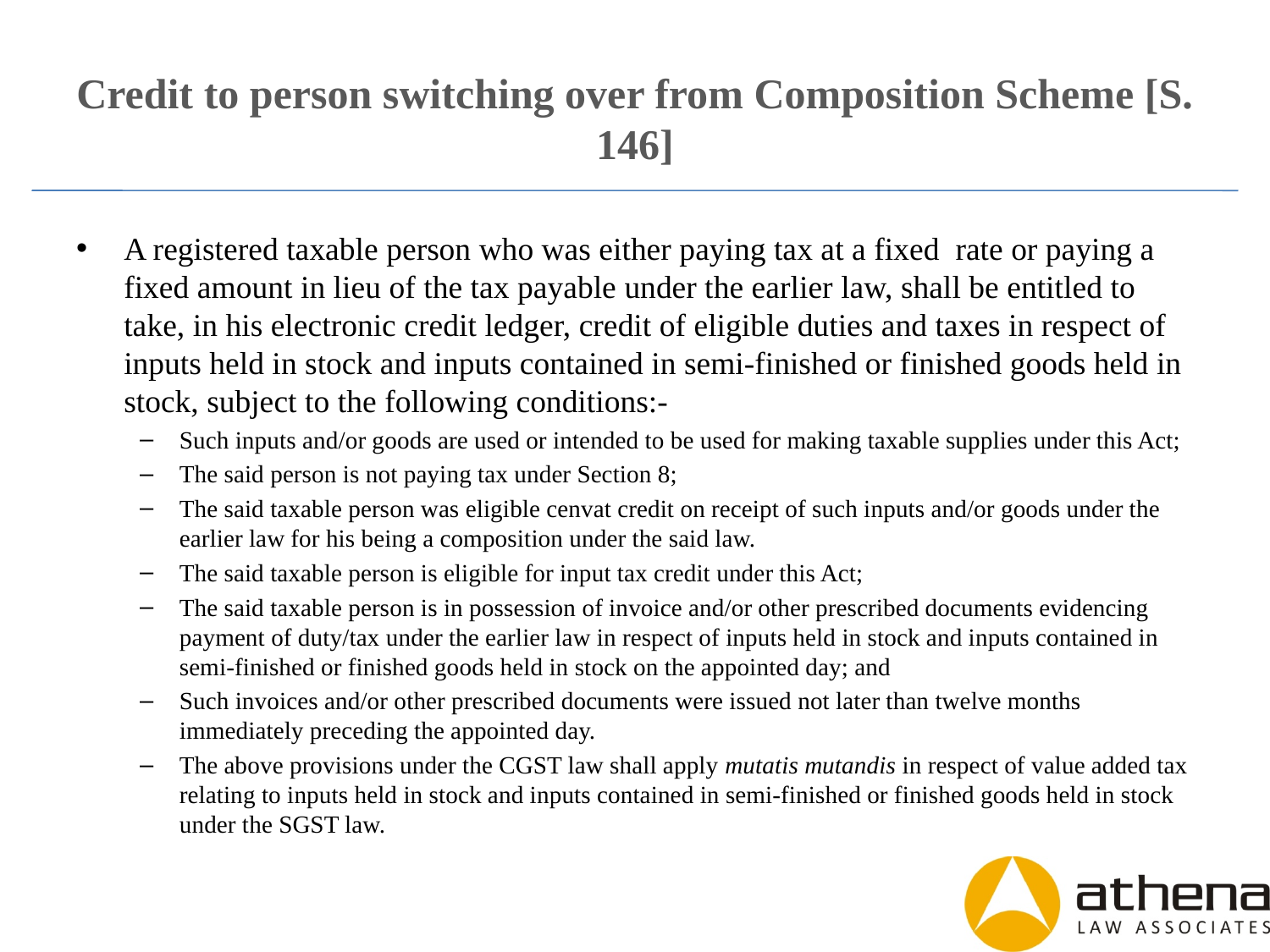

# Credit to person switching over from Composition Scheme [S. 146]
A registered taxable person who was either paying tax at a fixed  rate or paying a fixed amount in lieu of the tax payable under the earlier law, shall be entitled to take, in his electronic credit ledger, credit of eligible duties and taxes in respect of inputs held in stock and inputs contained in semi-finished or finished goods held in stock, subject to the following conditions:-
Such inputs and/or goods are used or intended to be used for making taxable supplies under this Act;
The said person is not paying tax under Section 8;
The said taxable person was eligible cenvat credit on receipt of such inputs and/or goods under the earlier law for his being a composition under the said law.
The said taxable person is eligible for input tax credit under this Act;
The said taxable person is in possession of invoice and/or other prescribed documents evidencing payment of duty/tax under the earlier law in respect of inputs held in stock and inputs contained in semi-finished or finished goods held in stock on the appointed day; and
Such invoices and/or other prescribed documents were issued not later than twelve months immediately preceding the appointed day.
The above provisions under the CGST law shall apply mutatis mutandis in respect of value added tax relating to inputs held in stock and inputs contained in semi-finished or finished goods held in stock under the SGST law.